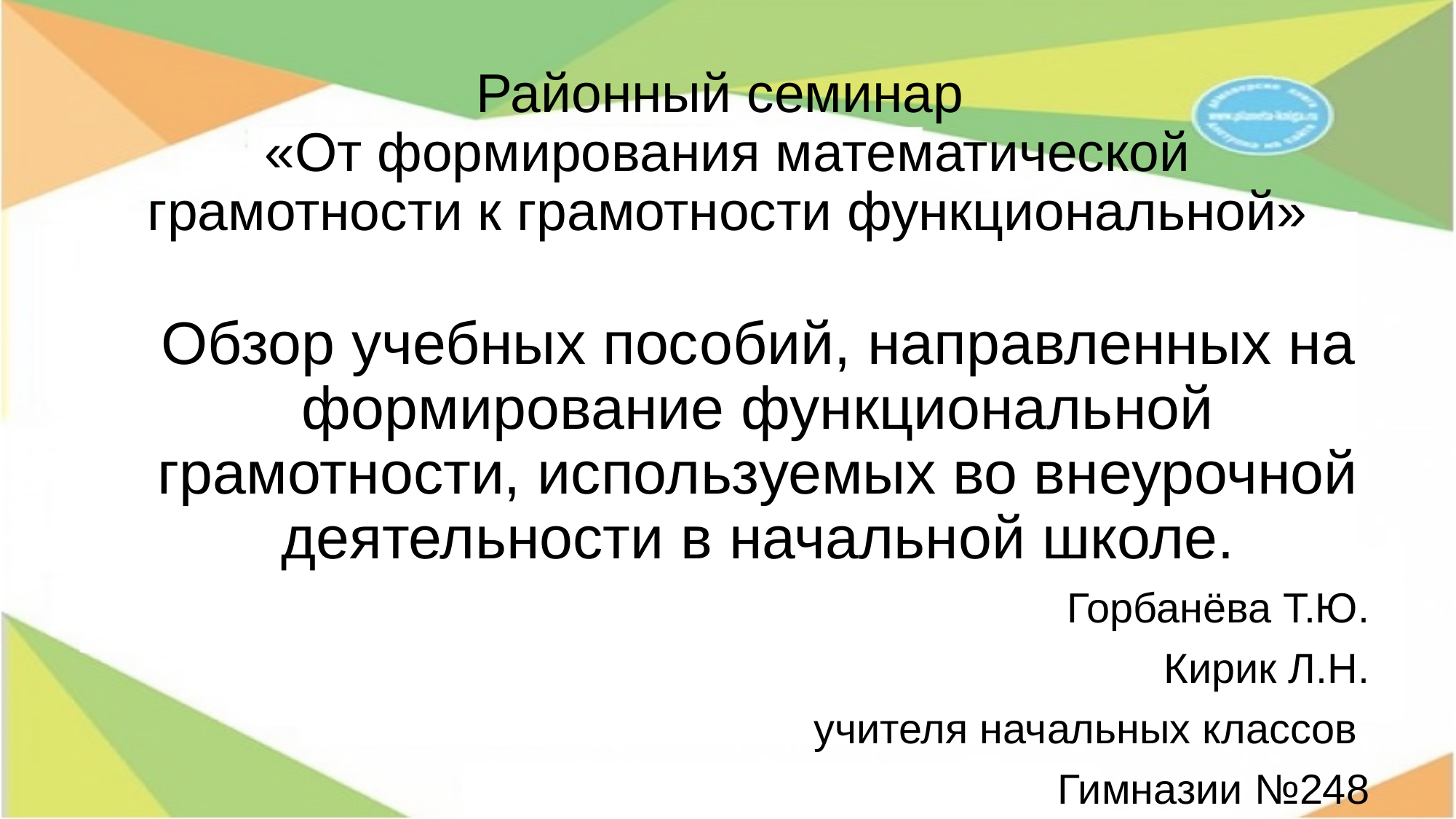

# Районный семинар «От формирования математической грамотности к грамотности функциональной»
   Обзор учебных пособий, направленных на формирование функциональной грамотности, используемых во внеурочной деятельности в начальной школе.
Горбанёва Т.Ю.
Кирик Л.Н.
учителя начальных классов
Гимназии №248